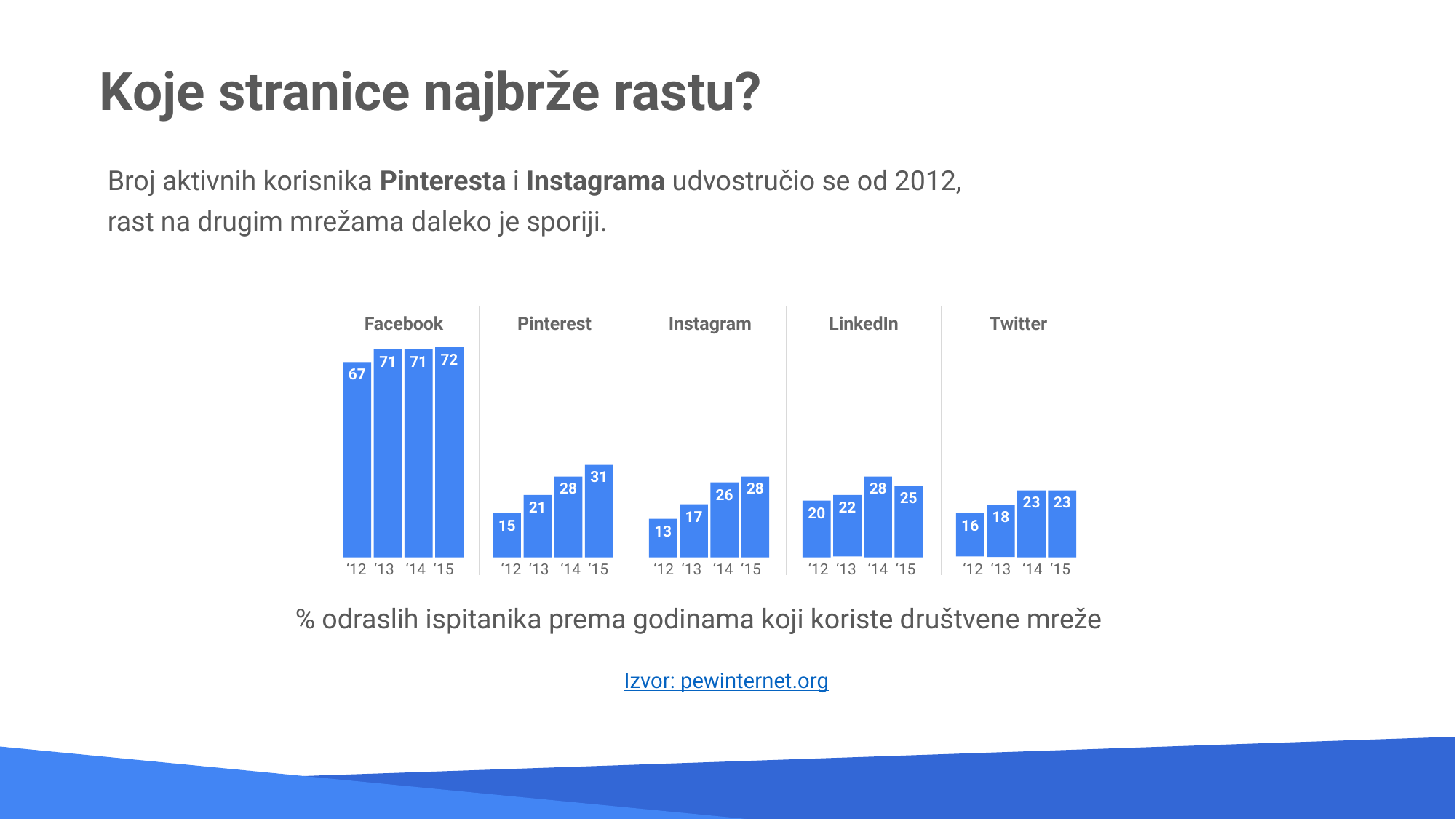

Koje stranice najbrže rastu?
Broj aktivnih korisnika Pinteresta i Instagrama udvostručio se od 2012,
rast na drugim mrežama daleko je sporiji.
Facebook
Pinterest
Instagram
LinkedIn
Twitter
72

71

71

67

31

28

28

28

26

25

23

23

21

22

20

17

18

15

16

13

‘12  ‘13   ‘14  ‘15
‘12  ‘13   ‘14  ‘15
‘12  ‘13   ‘14  ‘15
‘12  ‘13   ‘14  ‘15
‘12  ‘13   ‘14  ‘15
% odraslih ispitanika prema godinama koji koriste društvene mreže
Izvor: pewinternet.org